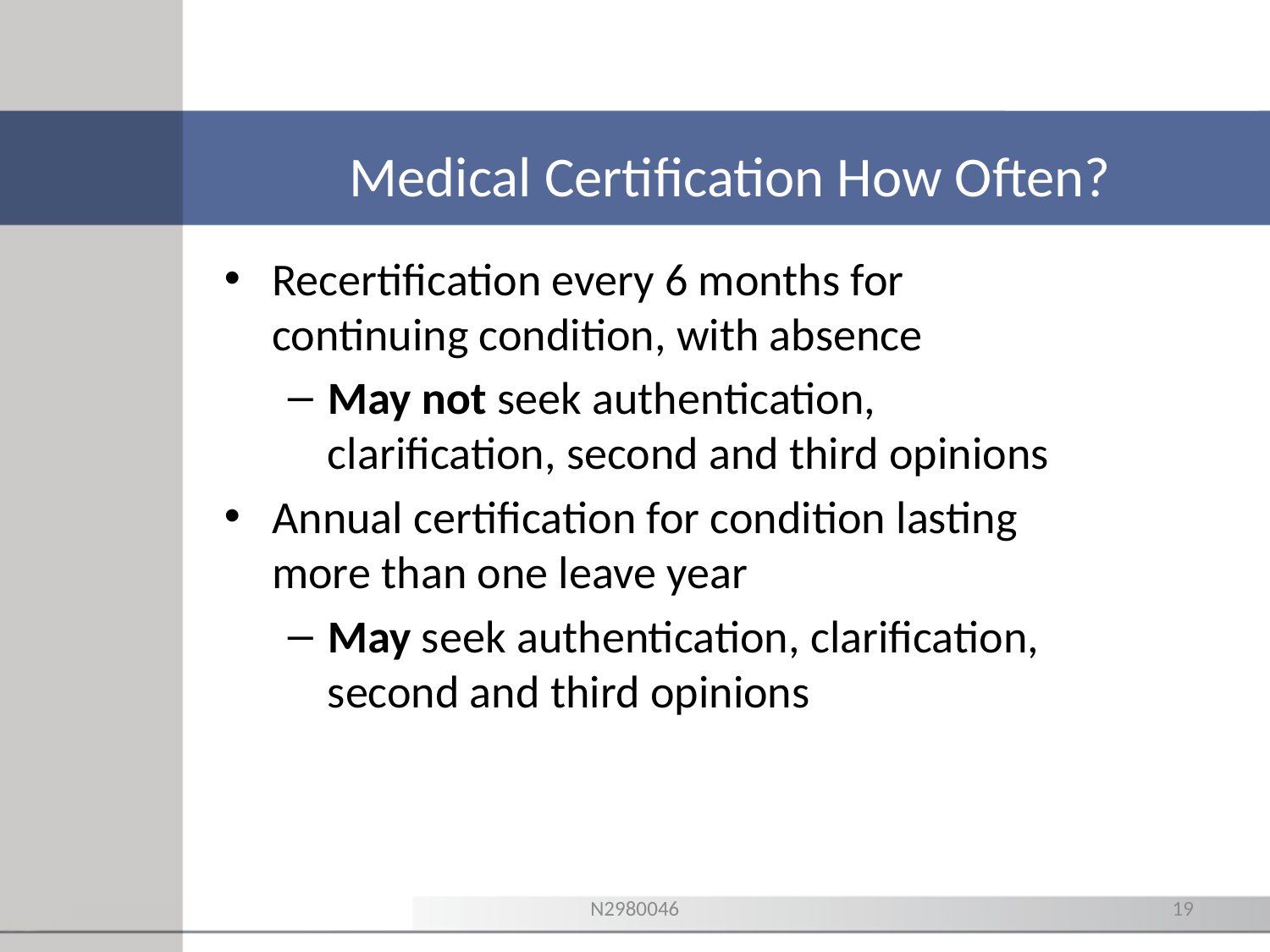

Medical Certification How Often?
Recertification every 6 months for continuing condition, with absence
May not seek authentication, clarification, second and third opinions
Annual certification for condition lasting more than one leave year
May seek authentication, clarification, second and third opinions

N2980046
19